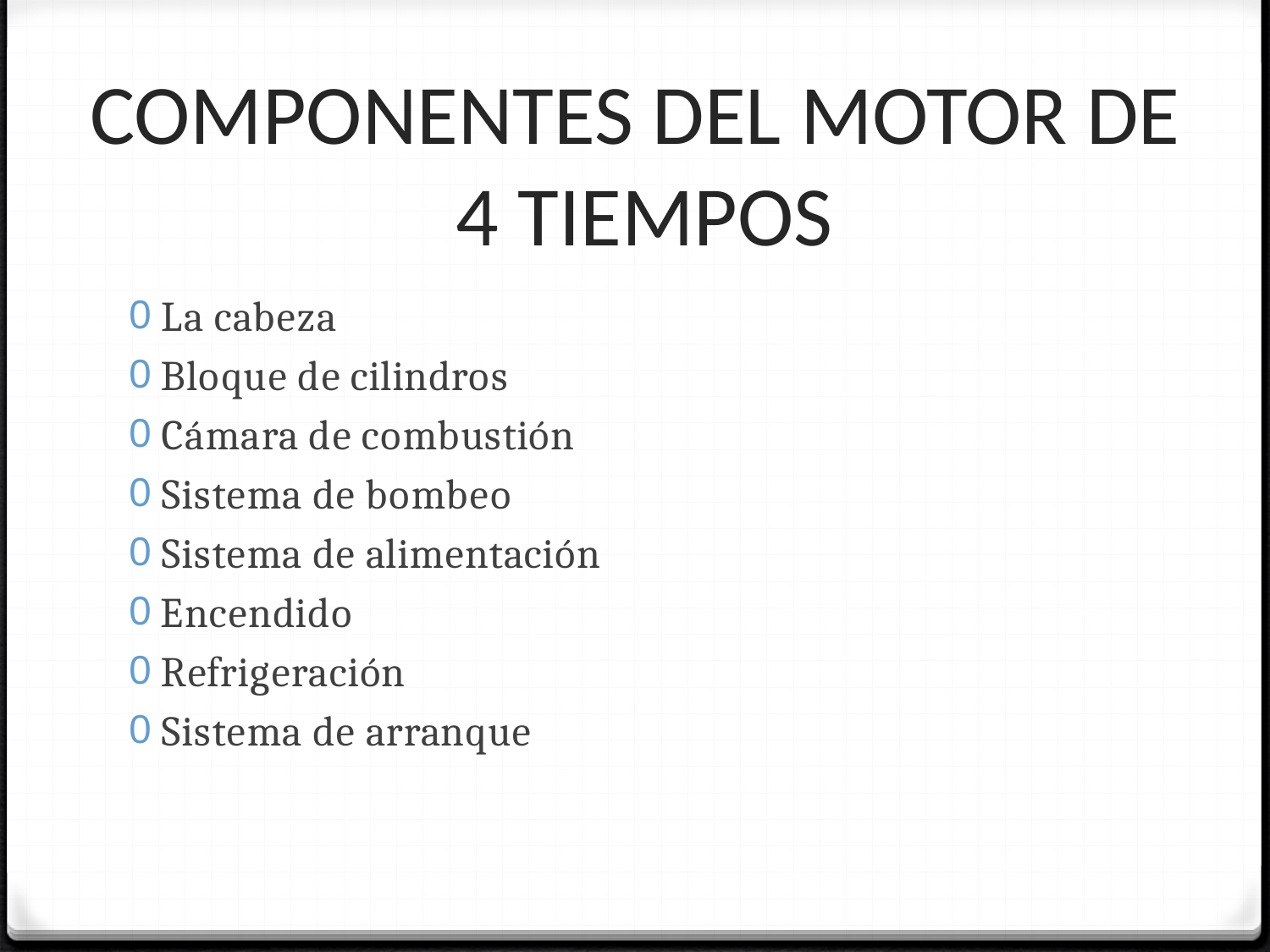

# COMPONENTES DEL MOTOR DE  4 TIEMPOS
La cabeza
Bloque de cilindros
Cámara de combustión
Sistema de bombeo
Sistema de alimentación
Encendido
Refrigeración
Sistema de arranque